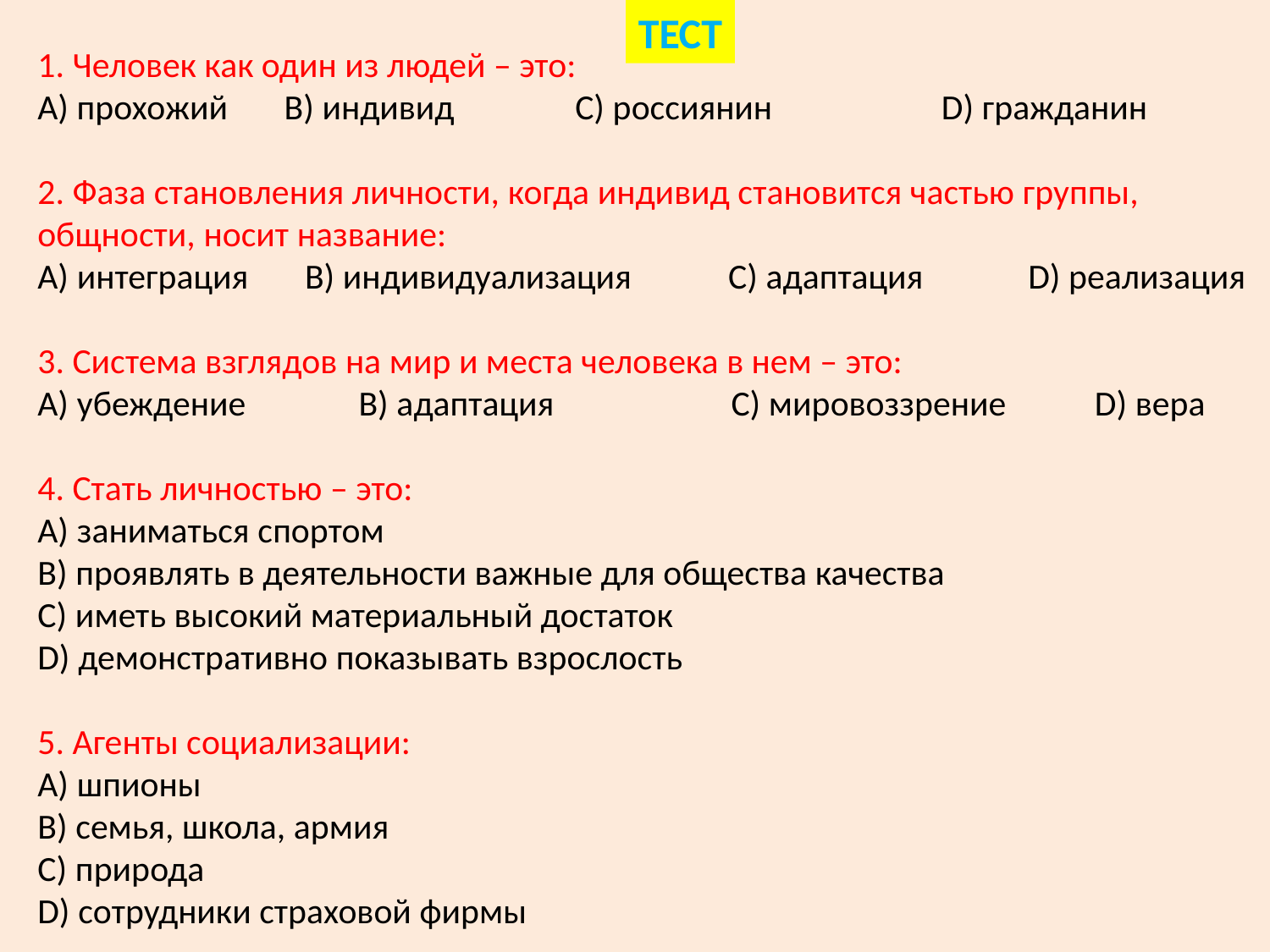

ТЕСТ
# 1. Человек как один из людей – это: А) прохожий       В) индивид               С) россиянин                     D) гражданин 2. Фаза становления личности, когда индивид становится частью группы, общности, носит название: A) интеграция       B) индивидуализация            C) адаптация             D) реализация 3. Система взглядов на мир и места человека в нем – это: A) убеждение              B) адаптация                      C) мировоззрение           D) вера 4. Стать личностью – это: A) заниматься спортом B) проявлять в деятельности важные для общества качества C) иметь высокий материальный достаток D) демонстративно показывать взрослость 5. Агенты социализации: A) шпионы B) семья, школа, армия C) природа D) сотрудники страховой фирмы